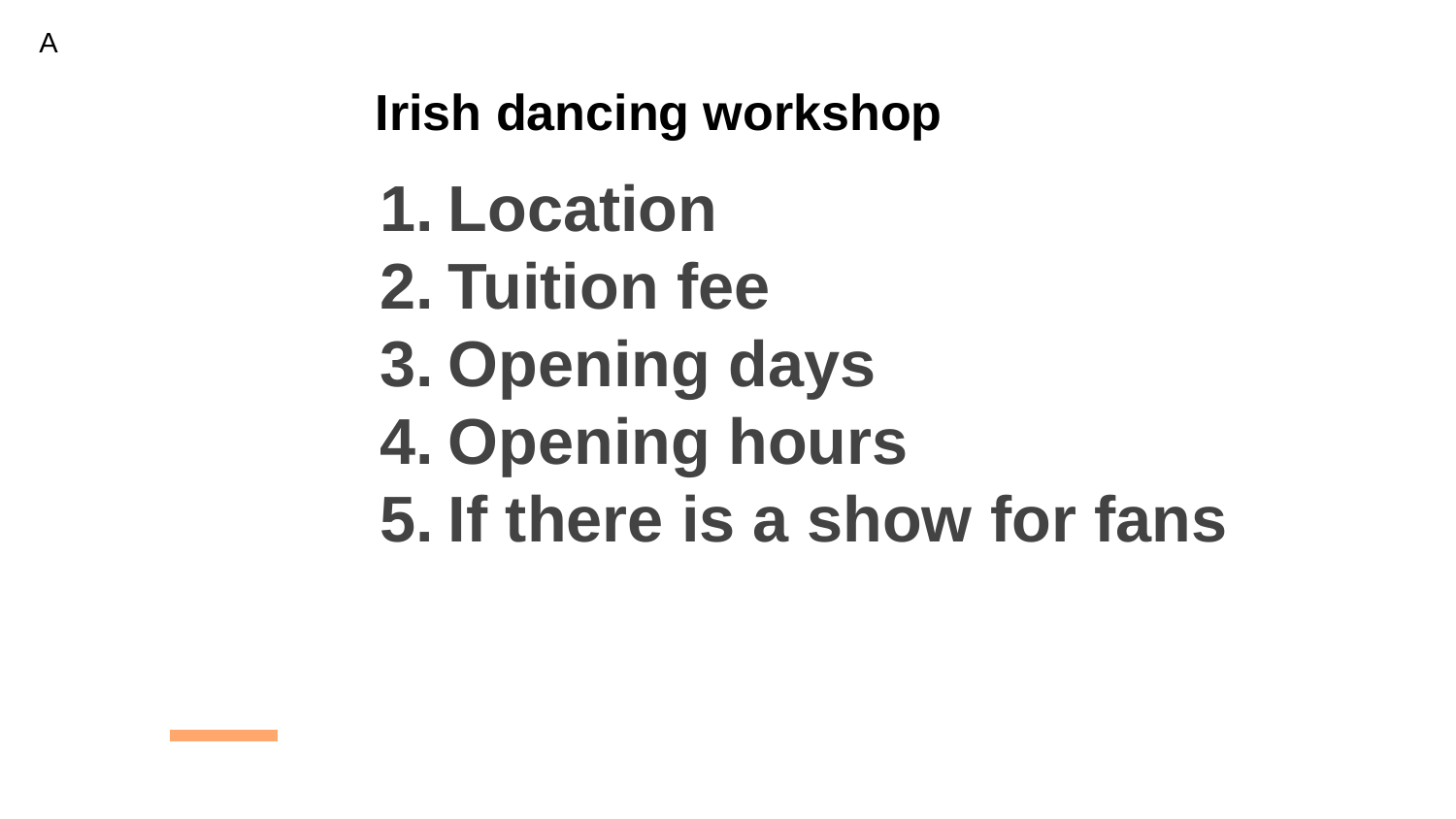

A
Irish dancing workshop
# Location
Tuition fee
Opening days
Opening hours
If there is a show for fans